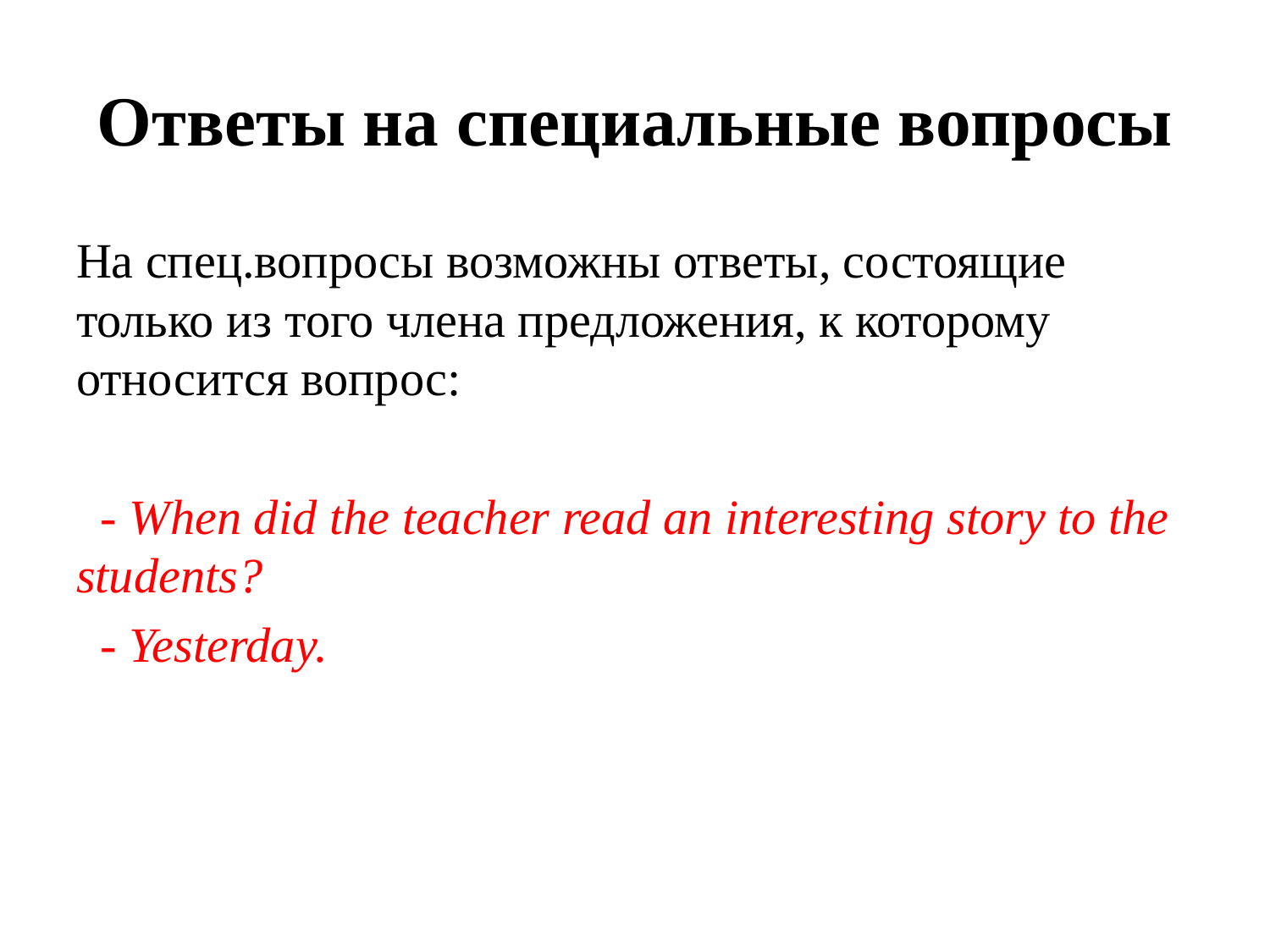

# Ответы на специальные вопросы
На спец.вопросы возможны ответы, состоящие только из того члена предложения, к которому относится вопрос:

  - When did the teacher read an interesting story to the students?
  - Yesterday.